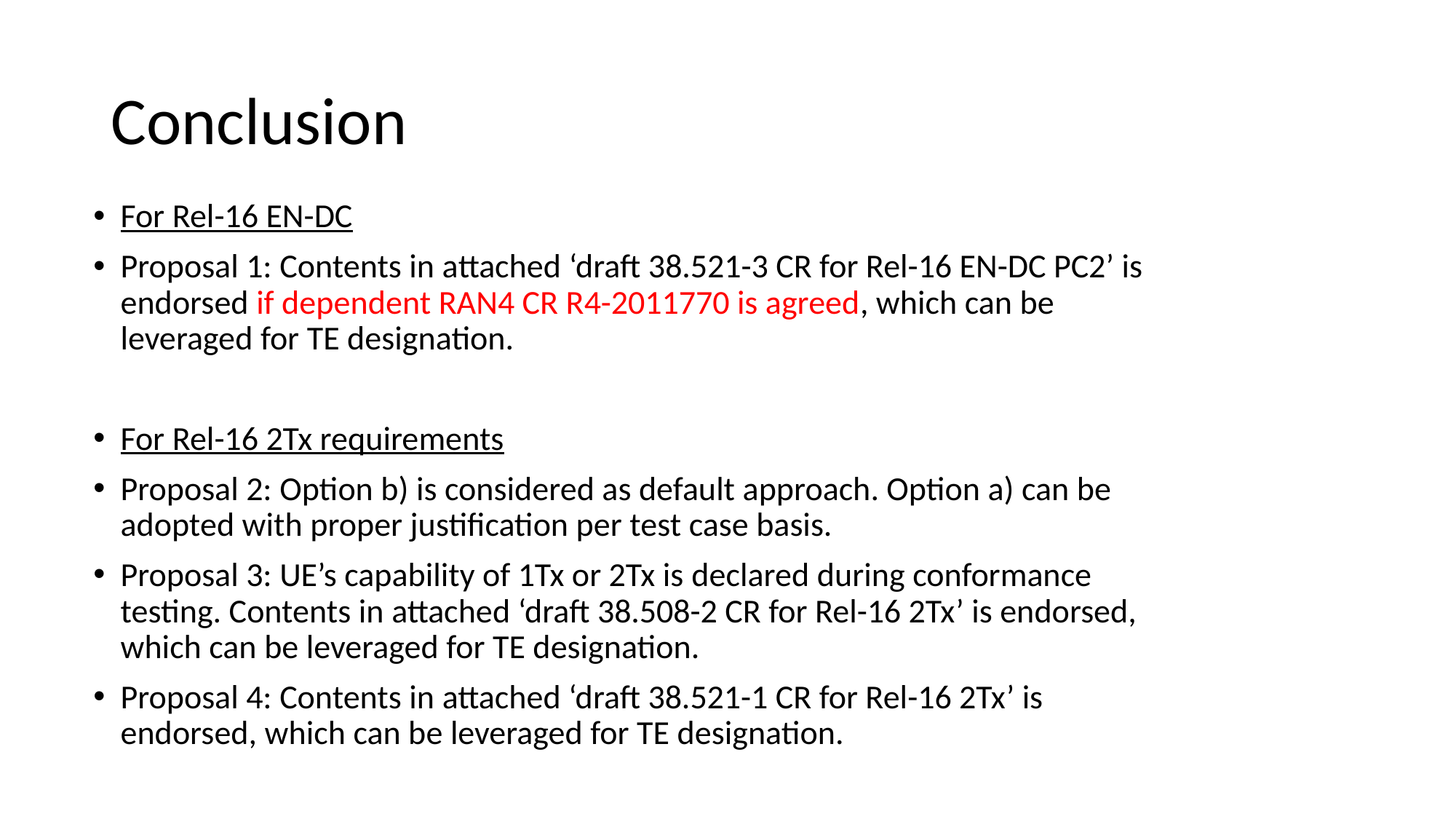

# Conclusion
For Rel-16 EN-DC
Proposal 1: Contents in attached ‘draft 38.521-3 CR for Rel-16 EN-DC PC2’ is endorsed if dependent RAN4 CR R4-2011770 is agreed, which can be leveraged for TE designation.

For Rel-16 2Tx requirements
Proposal 2: Option b) is considered as default approach. Option a) can be adopted with proper justification per test case basis.
Proposal 3: UE’s capability of 1Tx or 2Tx is declared during conformance testing. Contents in attached ‘draft 38.508-2 CR for Rel-16 2Tx’ is endorsed, which can be leveraged for TE designation.
Proposal 4: Contents in attached ‘draft 38.521-1 CR for Rel-16 2Tx’ is endorsed, which can be leveraged for TE designation.